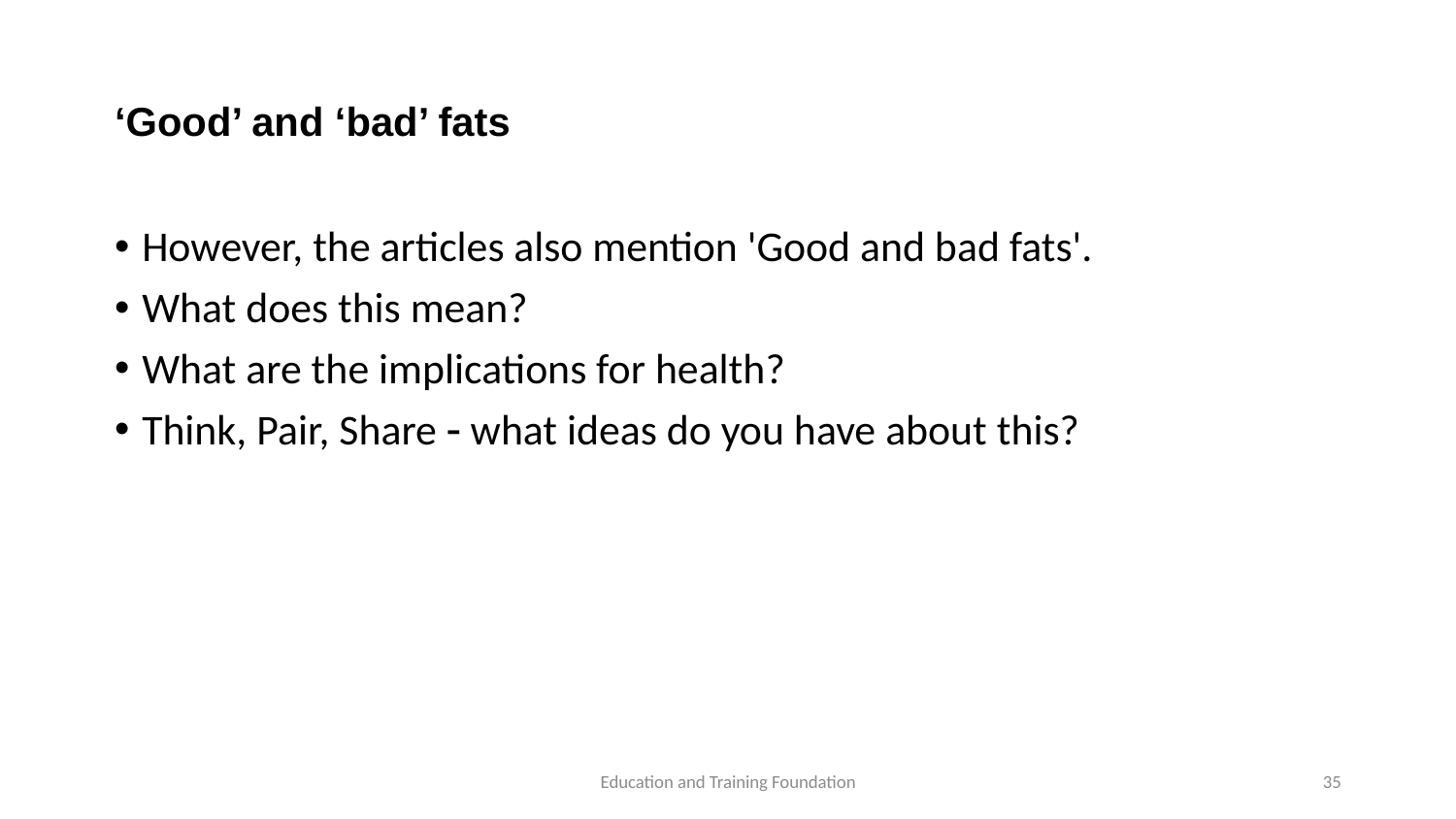

# ‘Good’ and ‘bad’ fats
However, the articles also mention 'Good and bad fats'.
What does this mean?
What are the implications for health?
Think, Pair, Share − what ideas do you have about this?
Education and Training Foundation
35